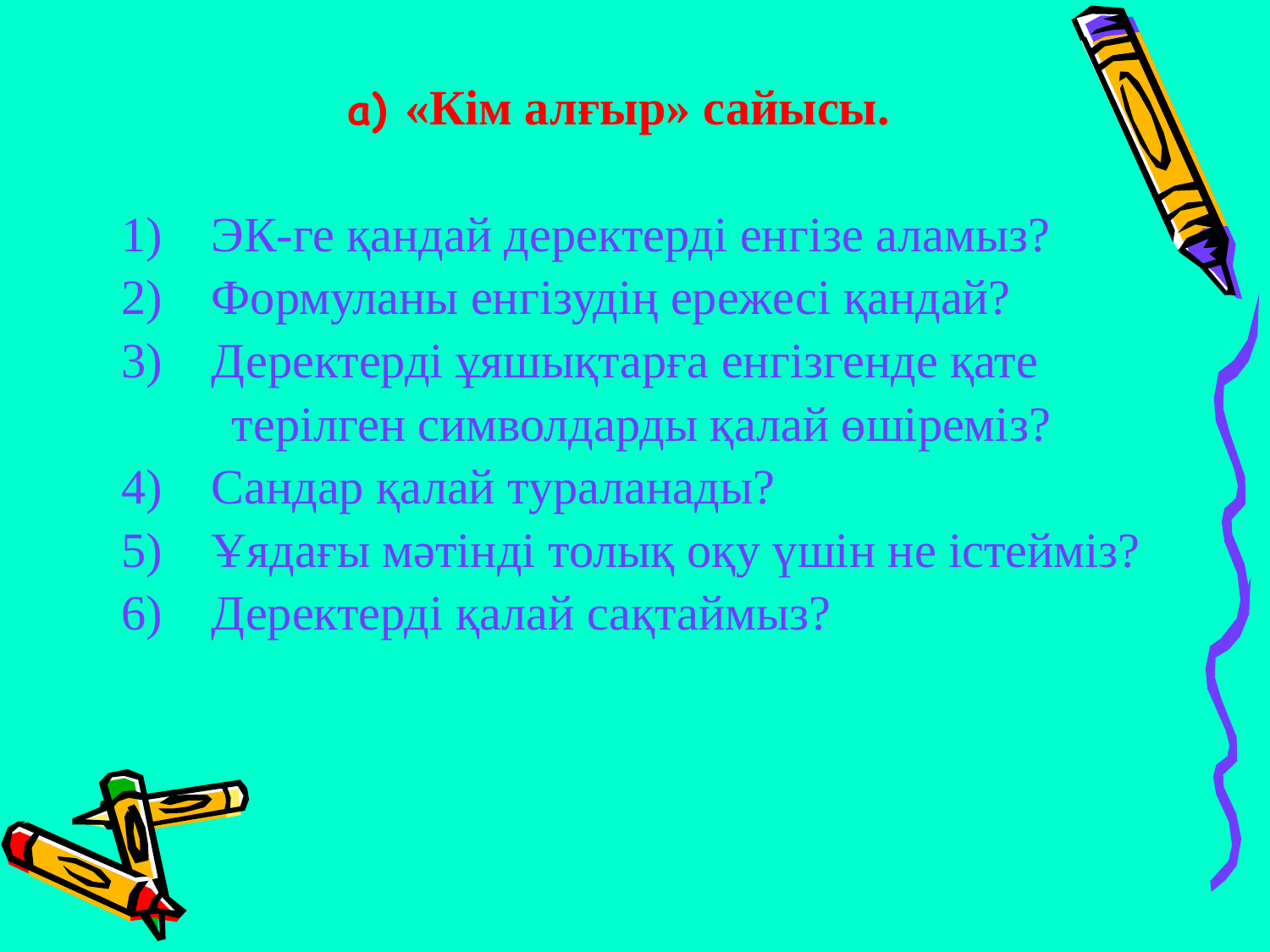

а) «Кім алғыр» сайысы.

      1)    ЭК-ге қандай деректерді енгізе аламыз?
      2)    Формуланы енгізудің ережесі қандай?
      3)    Деректерді ұяшықтарға енгізгенде қате
               терілген символдарды қалай өшіреміз?
      4)    Сандар қалай тураланады?
      5)    Ұядағы мәтінді толық оқу үшін не істейміз?
      6)    Деректерді қалай сақтаймыз?